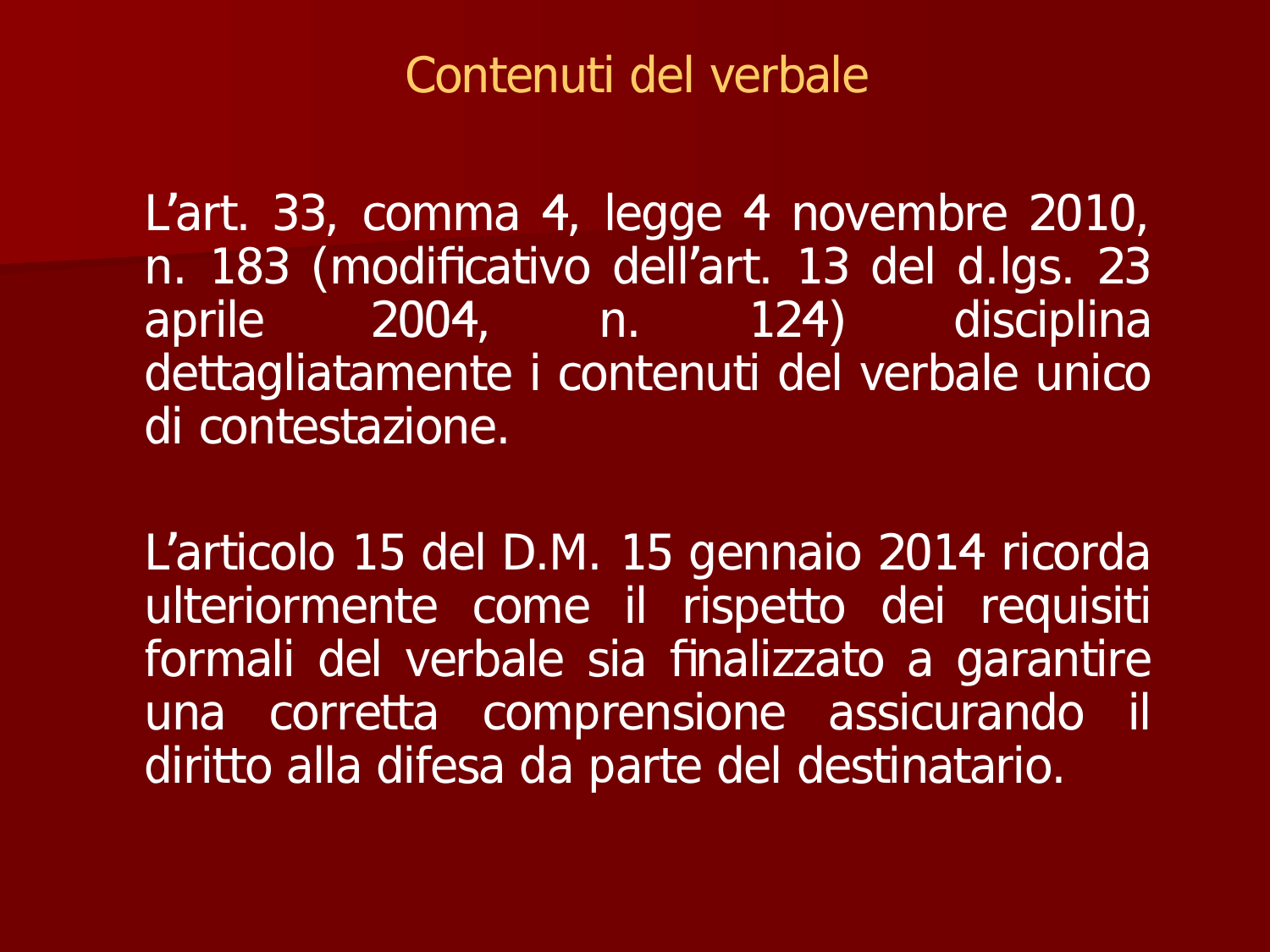

# Contenuti del verbale

	L’art. 33, comma 4, legge 4 novembre 2010, n. 183 (modificativo dell’art. 13 del d.lgs. 23 aprile 2004, n. 124) disciplina dettagliatamente i contenuti del verbale unico di contestazione.

	L’articolo 15 del D.M. 15 gennaio 2014 ricorda ulteriormente come il rispetto dei requisiti formali del verbale sia finalizzato a garantire una corretta comprensione assicurando il diritto alla difesa da parte del destinatario.